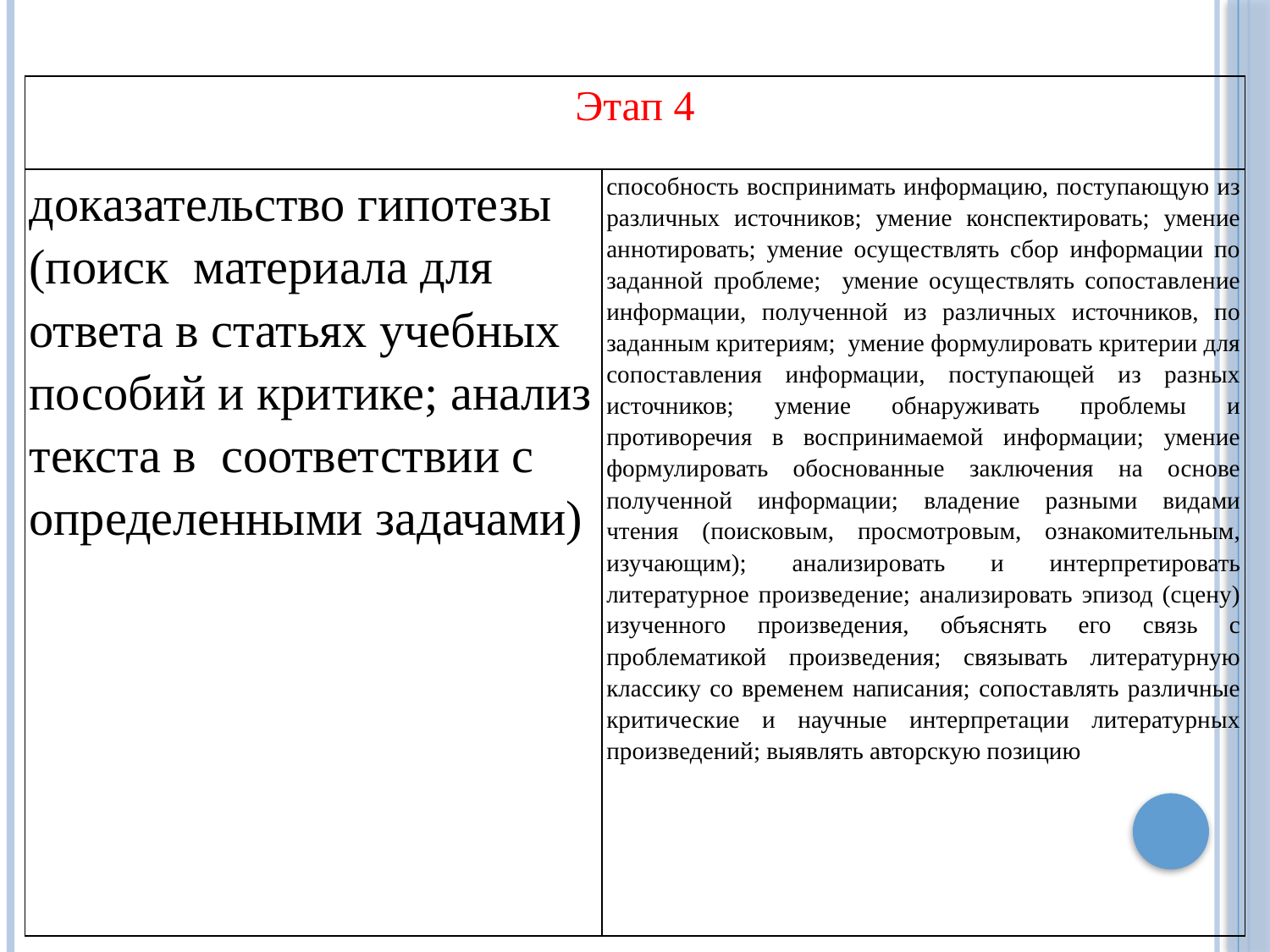

| Этап 4 |  |
| --- | --- |
| доказательство гипотезы (поиск материала для ответа в статьях учебных пособий и критике; анализ текста в соответствии с определенными задачами) | способность воспринимать информацию, поступающую из различных источников; умение конспектировать; умение аннотировать; умение осуществлять сбор информации по заданной проблеме; умение осуществлять сопоставление информации, полученной из различных источников, по заданным критериям; умение формулировать критерии для сопоставления информации, поступающей из разных источников; умение обнаруживать проблемы и противоречия в воспринимаемой информации; умение формулировать обоснованные заключения на основе полученной информации; владение разными видами чтения (поисковым, просмотровым, ознакомительным, изучающим); анализировать и интерпретировать литературное произведение; анализировать эпизод (сцену) изученного произведения, объяснять его связь с проблематикой произведения; связывать литературную классику со временем написания; сопоставлять различные критические и научные интерпретации литературных произведений; выявлять авторскую позицию |